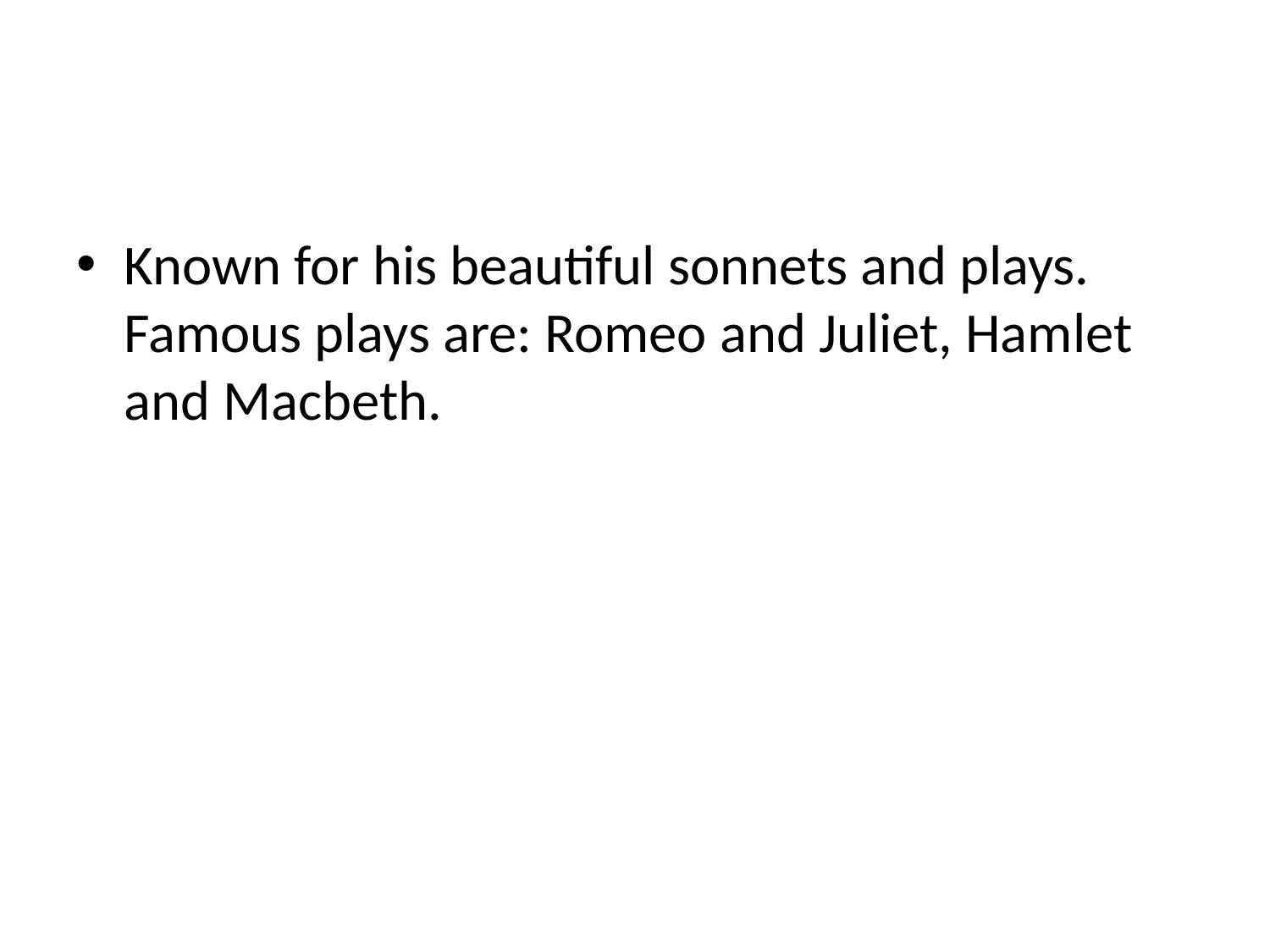

#
Known for his beautiful sonnets and plays. Famous plays are: Romeo and Juliet, Hamlet and Macbeth.